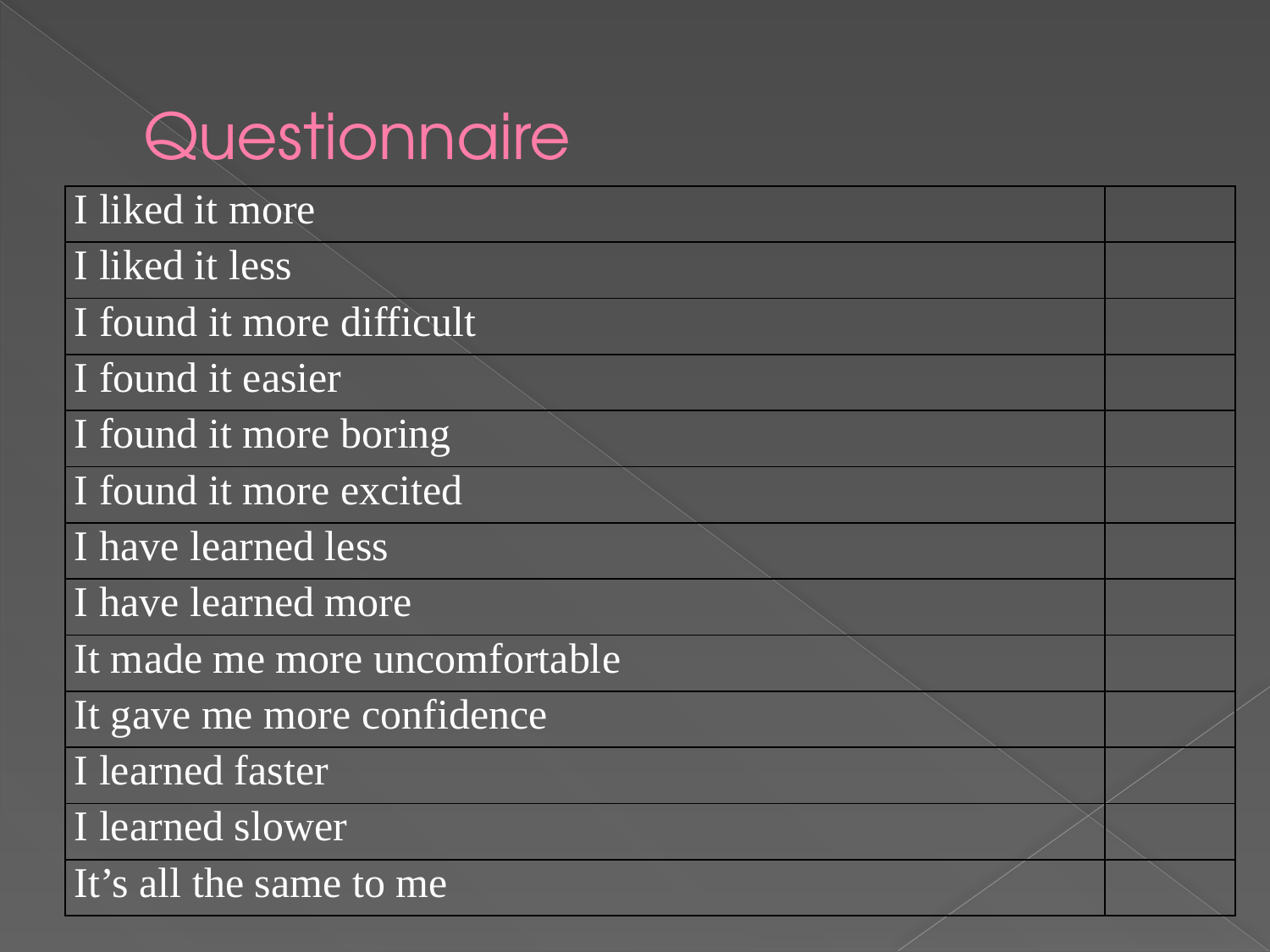

# Questionnaire
| I liked it more |  |
| --- | --- |
| I liked it less |  |
| I found it more difficult |  |
| I found it easier |  |
| I found it more boring |  |
| I found it more excited |  |
| I have learned less |  |
| I have learned more |  |
| It made me more uncomfortable |  |
| It gave me more confidence |  |
| I learned faster |  |
| I learned slower |  |
| It’s all the same to me |  |